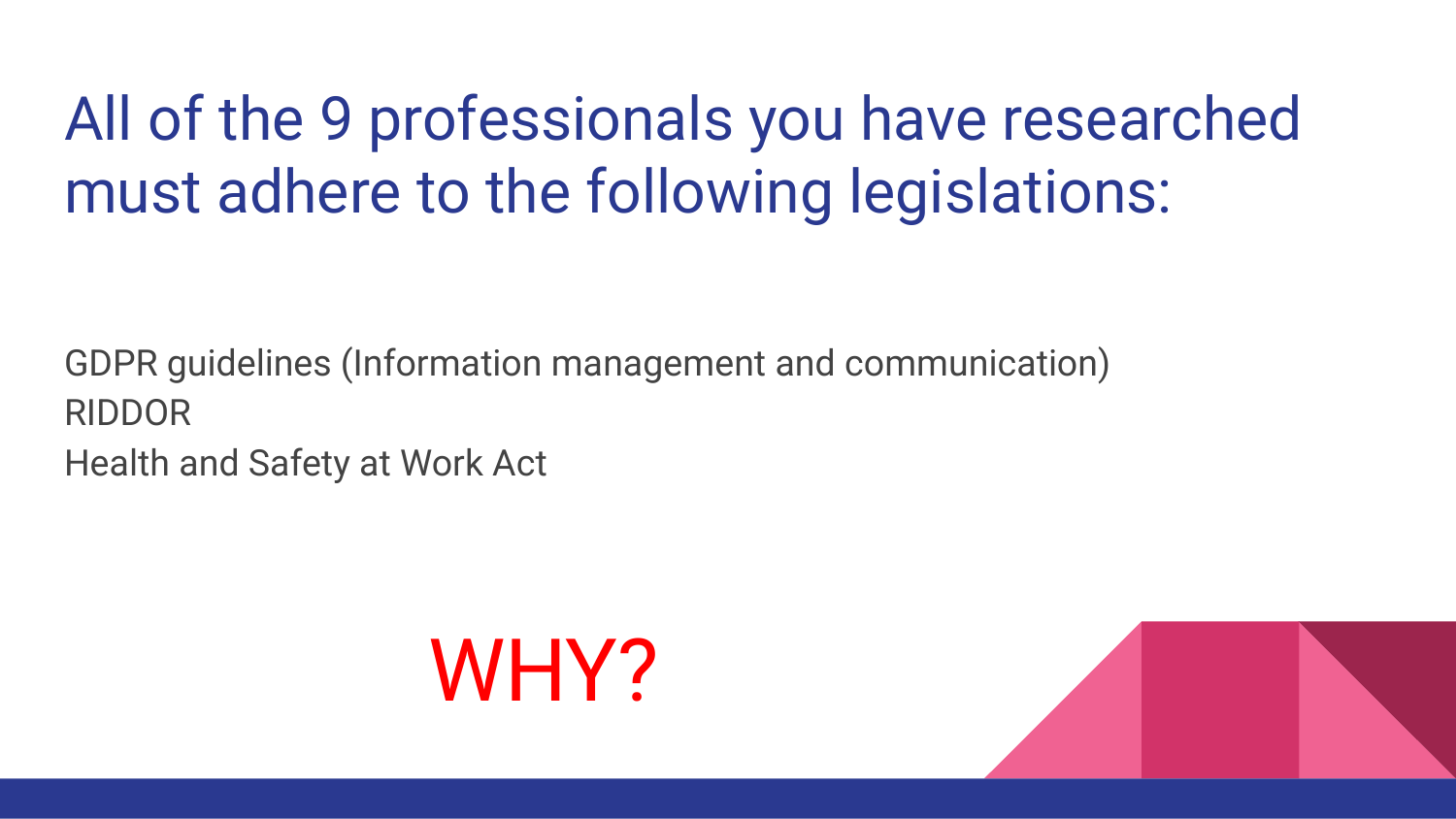

# All of the 9 professionals you have researched must adhere to the following legislations:

GDPR guidelines (Information management and communication)
RIDDOR
Health and Safety at Work Act

WHY?